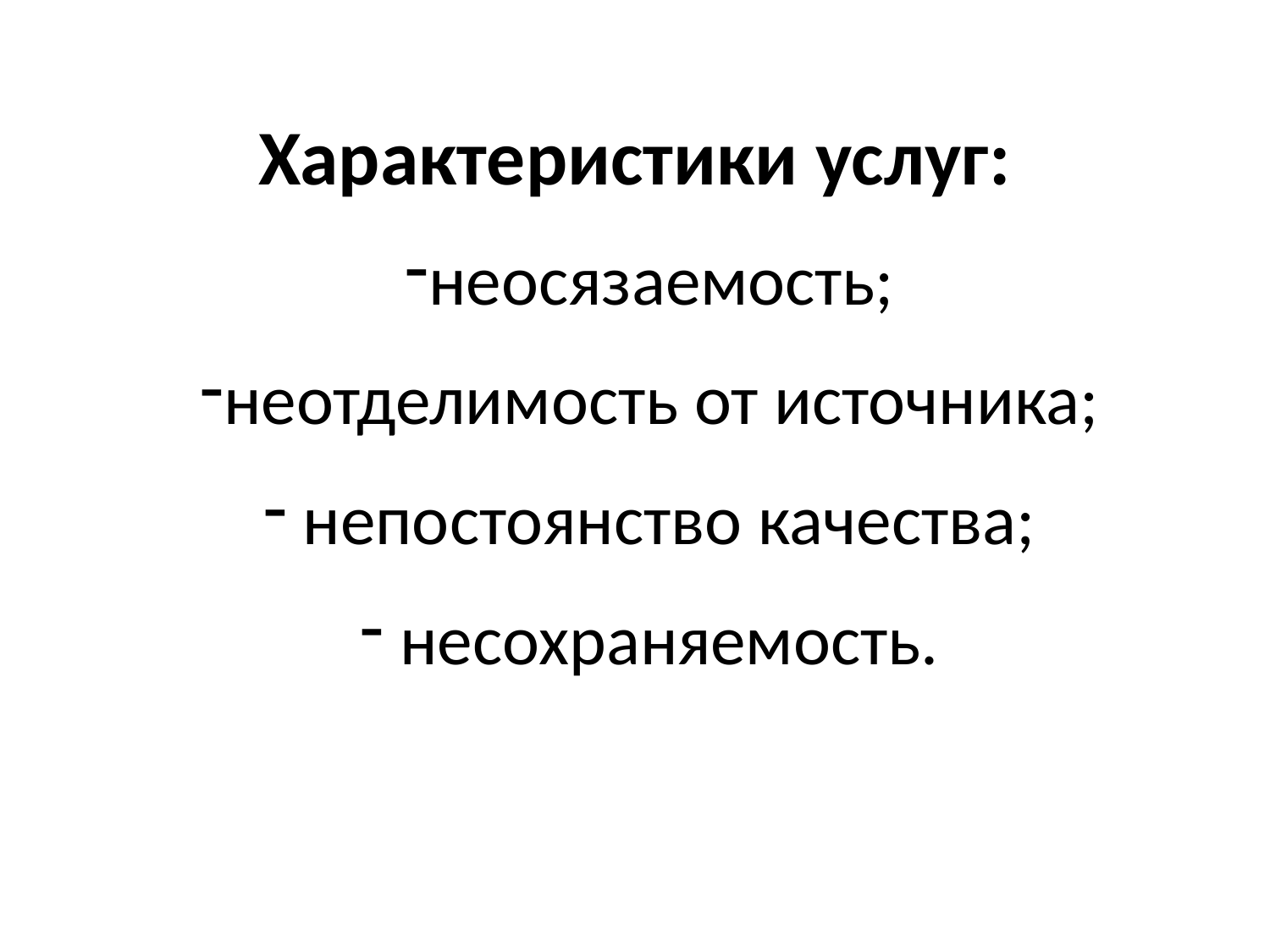

# Характеристики услуг:
неосязаемость;
неотделимость от источника;
 непостоянство качества;
 несохраняемость.